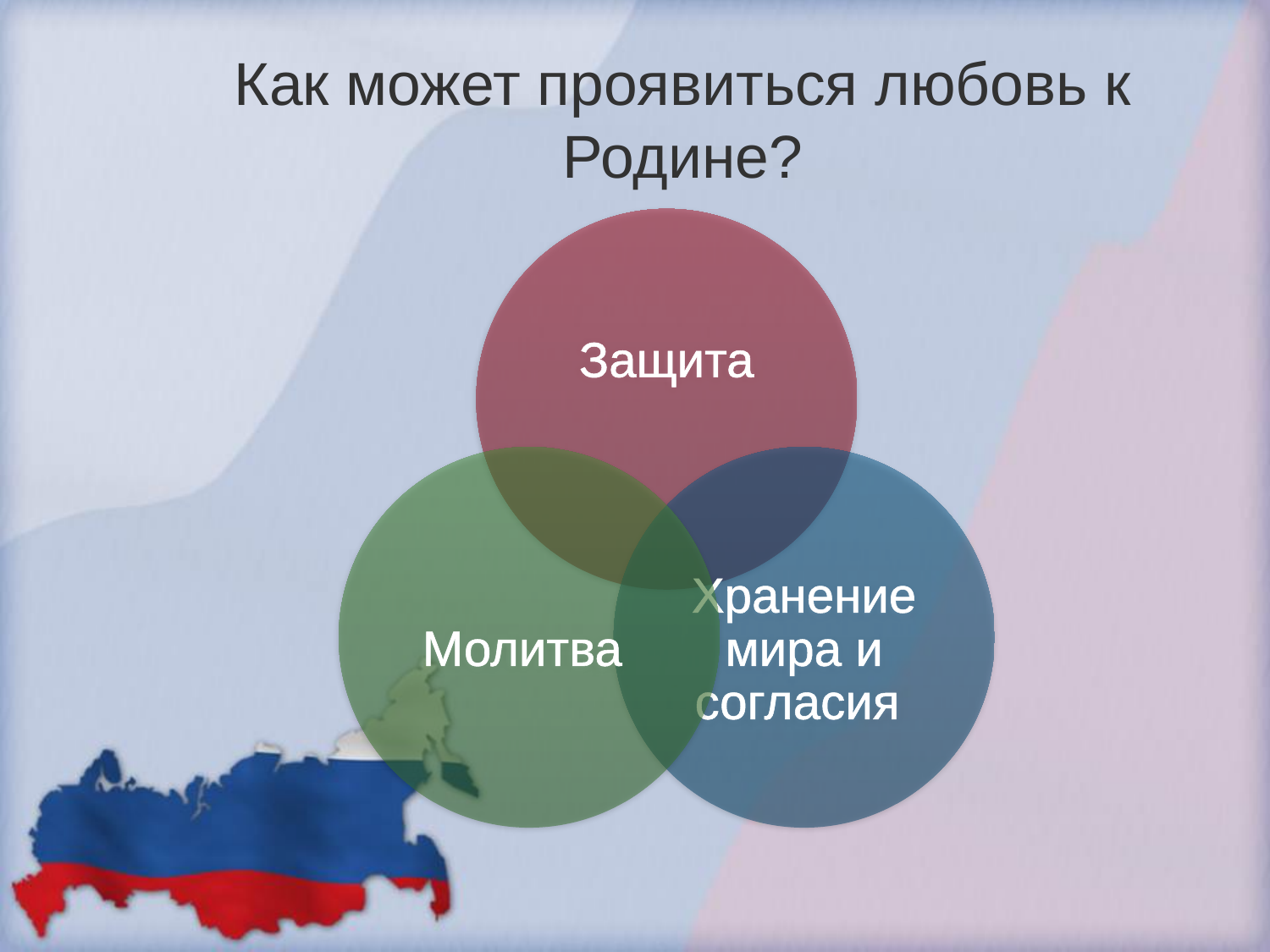

# Как может проявиться любовь к Родине?
Защита
Хранение мира и согласия
Молитва